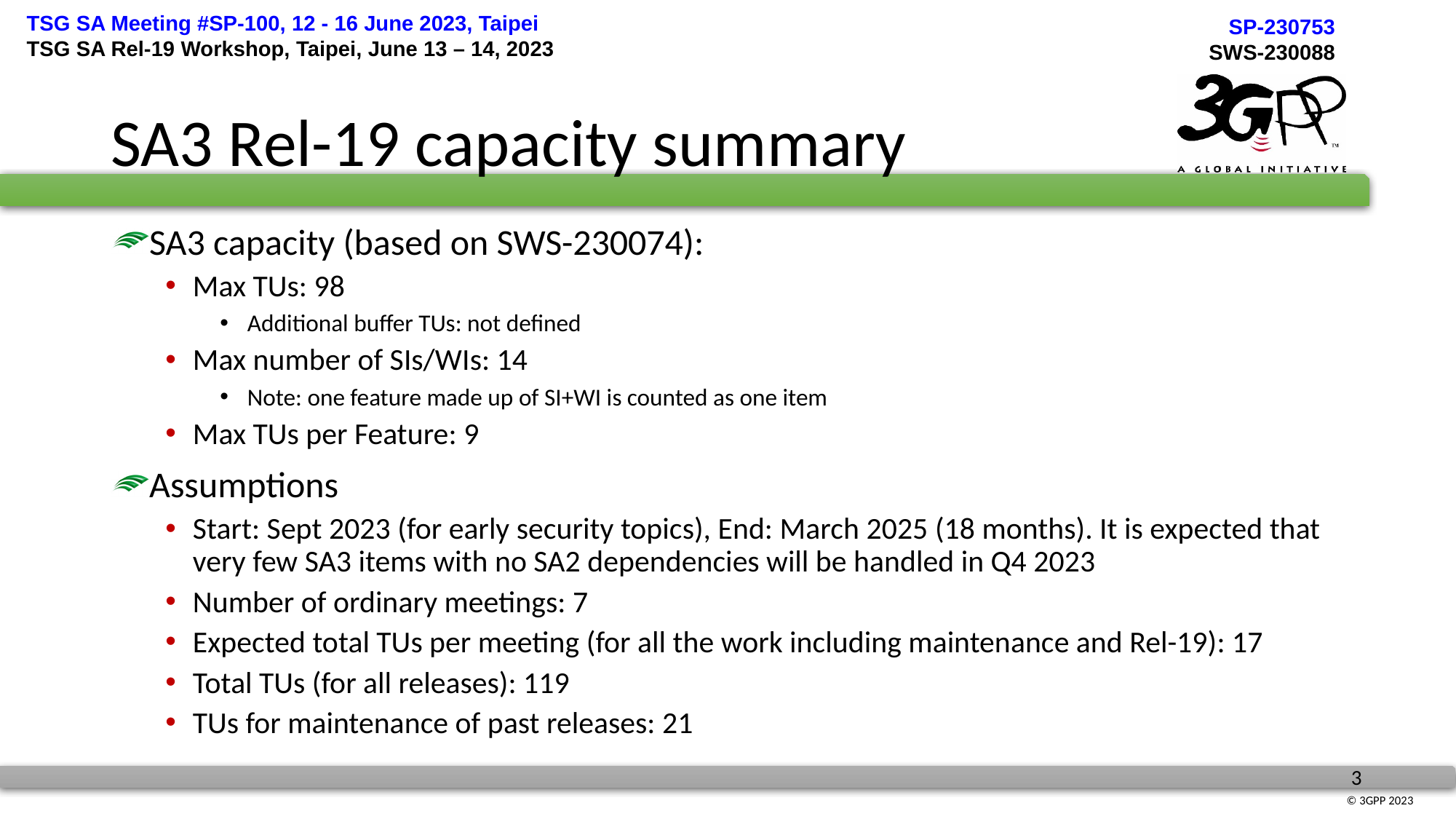

# SA3 Rel-19 capacity summary
SA3 capacity (based on SWS-230074):
Max TUs: 98
Additional buffer TUs: not defined
Max number of SIs/WIs: 14
Note: one feature made up of SI+WI is counted as one item
Max TUs per Feature: 9
Assumptions
Start: Sept 2023 (for early security topics), End: March 2025 (18 months). It is expected that very few SA3 items with no SA2 dependencies will be handled in Q4 2023
Number of ordinary meetings: 7
Expected total TUs per meeting (for all the work including maintenance and Rel-19): 17
Total TUs (for all releases): 119
TUs for maintenance of past releases: 21